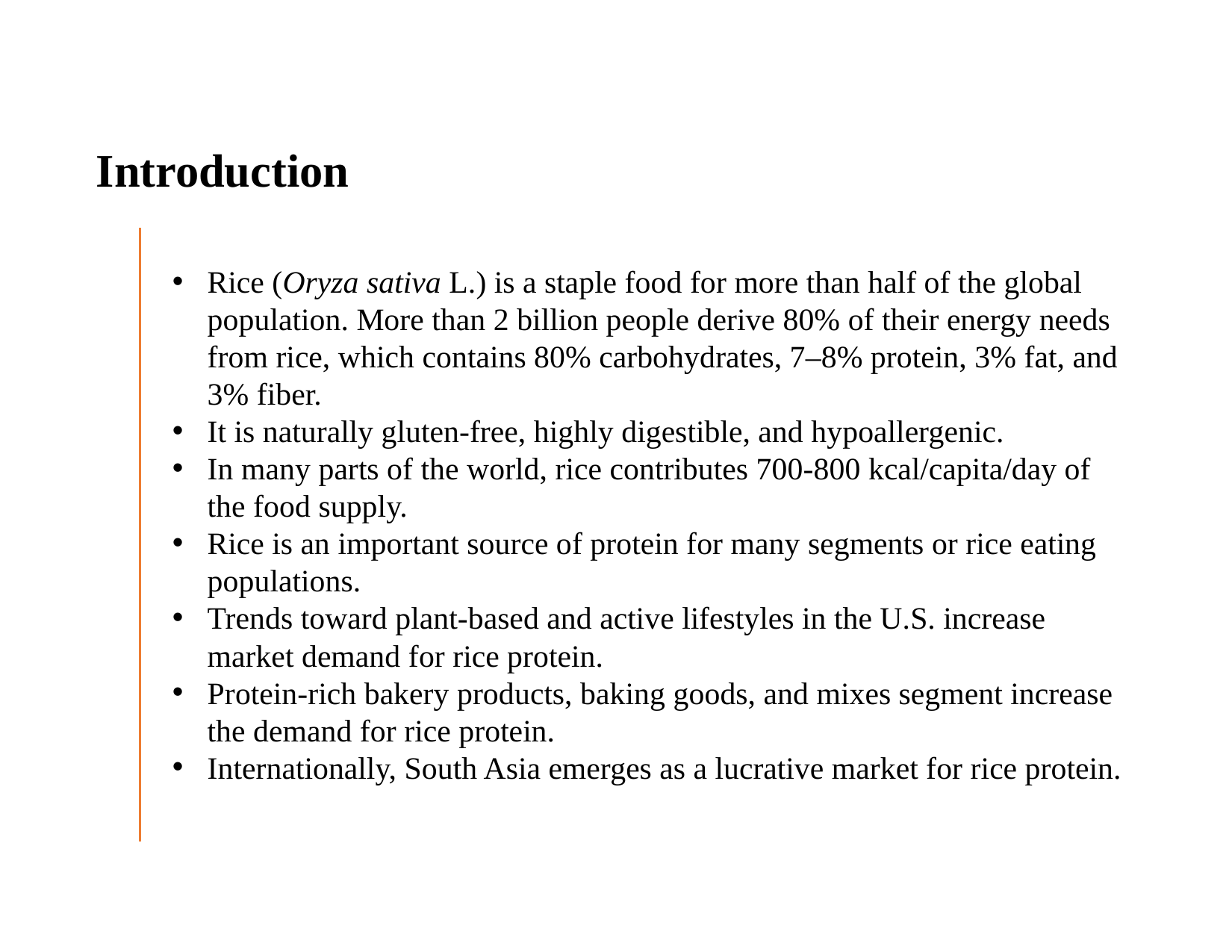

Introduction
Rice (Oryza sativa L.) is a staple food for more than half of the global population. More than 2 billion people derive 80% of their energy needs from rice, which contains 80% carbohydrates, 7–8% protein, 3% fat, and 3% fiber.
It is naturally gluten-free, highly digestible, and hypoallergenic.
In many parts of the world, rice contributes 700-800 kcal/capita/day of the food supply.
Rice is an important source of protein for many segments or rice eating populations.
Trends toward plant-based and active lifestyles in the U.S. increase market demand for rice protein.
Protein-rich bakery products, baking goods, and mixes segment increase the demand for rice protein.
Internationally, South Asia emerges as a lucrative market for rice protein.